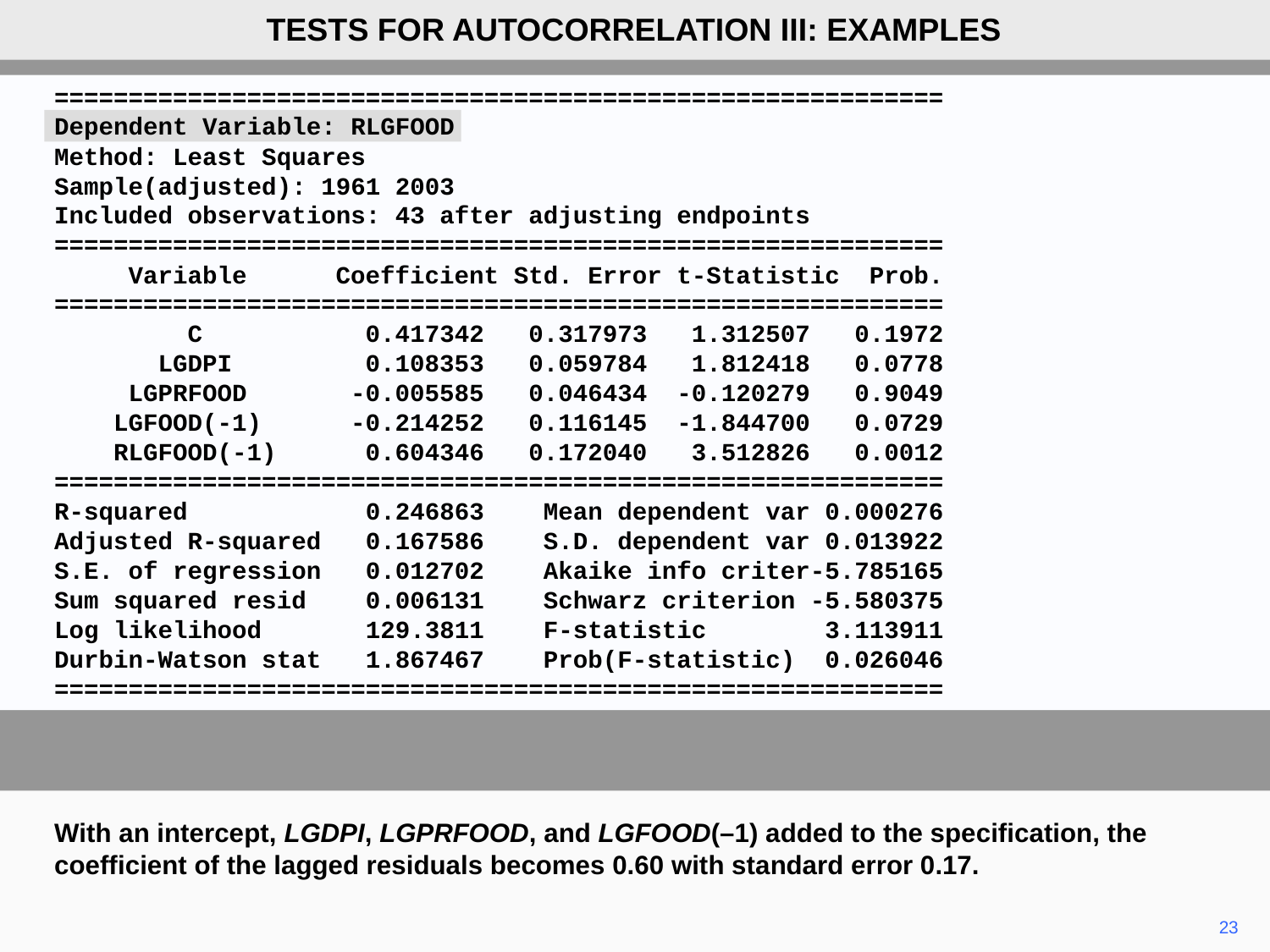

TESTS FOR AUTOCORRELATION III: EXAMPLES

============================================================
Dependent Variable: RLGFOOD
Method: Least Squares
Sample(adjusted): 1961 2003
Included observations: 43 after adjusting endpoints
============================================================
     Variable      Coefficient Std. Error t-Statistic  Prob.
============================================================
         C           0.417342   0.317973   1.312507   0.1972
       LGDPI         0.108353   0.059784   1.812418   0.0778
     LGPRFOOD       -0.005585   0.046434  -0.120279   0.9049
    LGFOOD(-1)      -0.214252   0.116145  -1.844700   0.0729
    RLGFOOD(-1)      0.604346   0.172040   3.512826   0.0012
============================================================
R-squared            0.246863    Mean dependent var 0.000276
Adjusted R-squared   0.167586    S.D. dependent var 0.013922
S.E. of regression   0.012702    Akaike info criter-5.785165
Sum squared resid    0.006131    Schwarz criterion -5.580375
Log likelihood       129.3811    F-statistic        3.113911
Durbin-Watson stat   1.867467    Prob(F-statistic)  0.026046
============================================================

With an intercept, LGDPI, LGPRFOOD, and LGFOOD(–1) added to the specification, the coefficient of the lagged residuals becomes 0.60 with standard error 0.17.
23